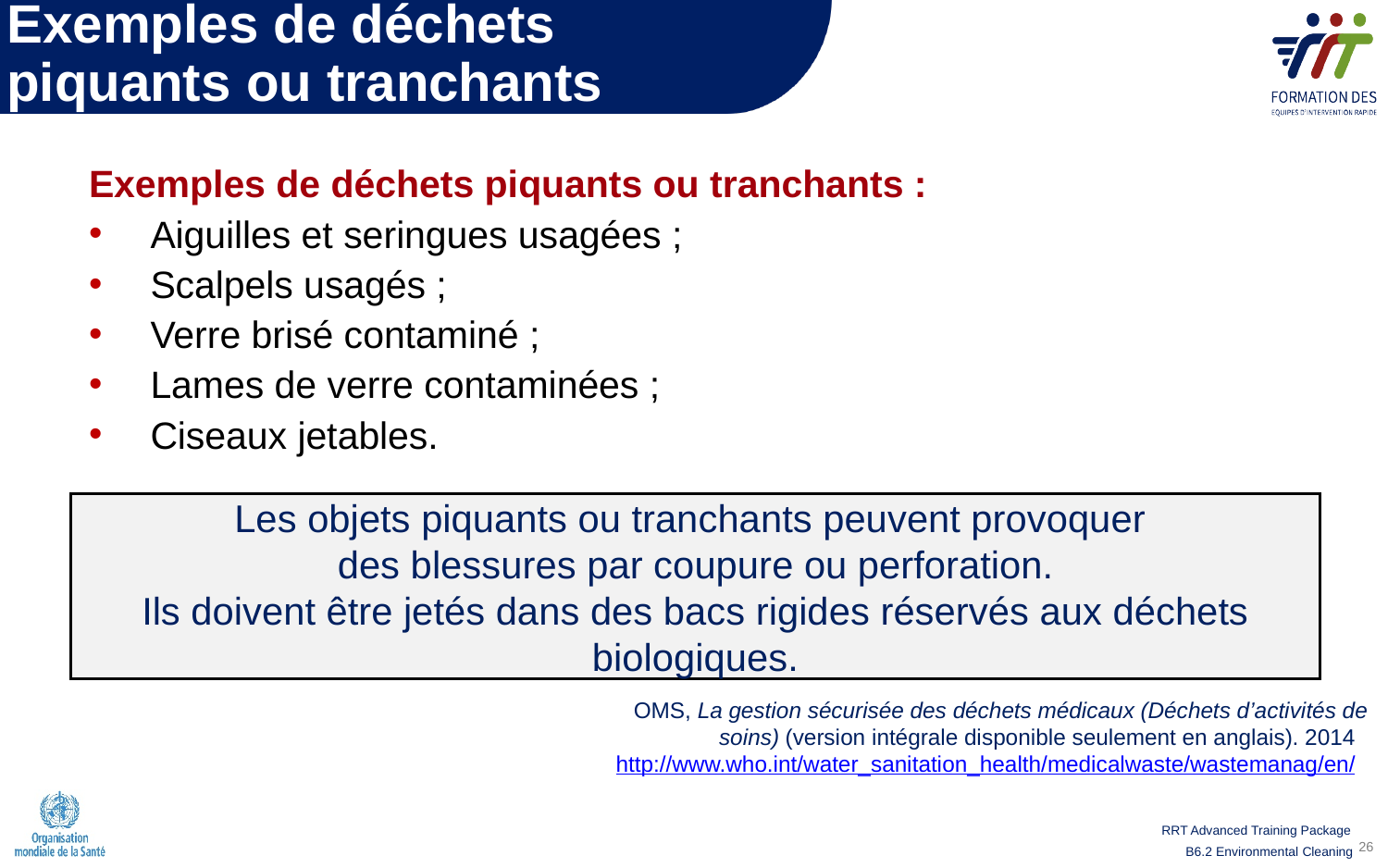

Exemples de déchets piquants ou tranchants
Exemples de déchets piquants ou tranchants :
Aiguilles et seringues usagées ;
Scalpels usagés ;
Verre brisé contaminé ;
Lames de verre contaminées ;
Ciseaux jetables.
Les objets piquants ou tranchants peuvent provoquer
des blessures par coupure ou perforation.
Ils doivent être jetés dans des bacs rigides réservés aux déchets biologiques.
OMS, La gestion sécurisée des déchets médicaux (Déchets d’activités de soins) (version intégrale disponible seulement en anglais). 2014. http://www.who.int/water_sanitation_health/medicalwaste/wastemanag/en/.